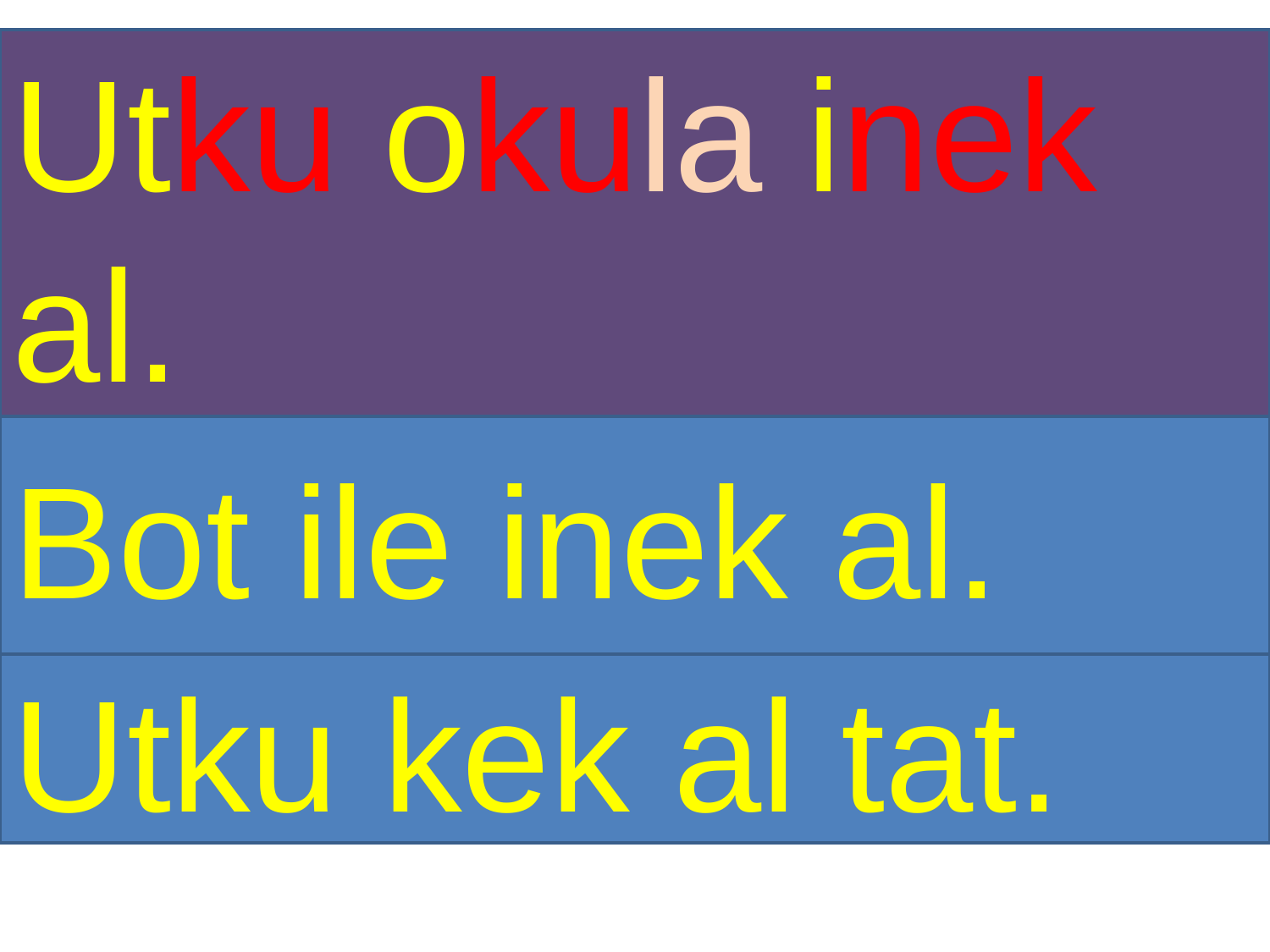

Utku okula inek al.
Bot ile inek al.
Utku kek al tat.